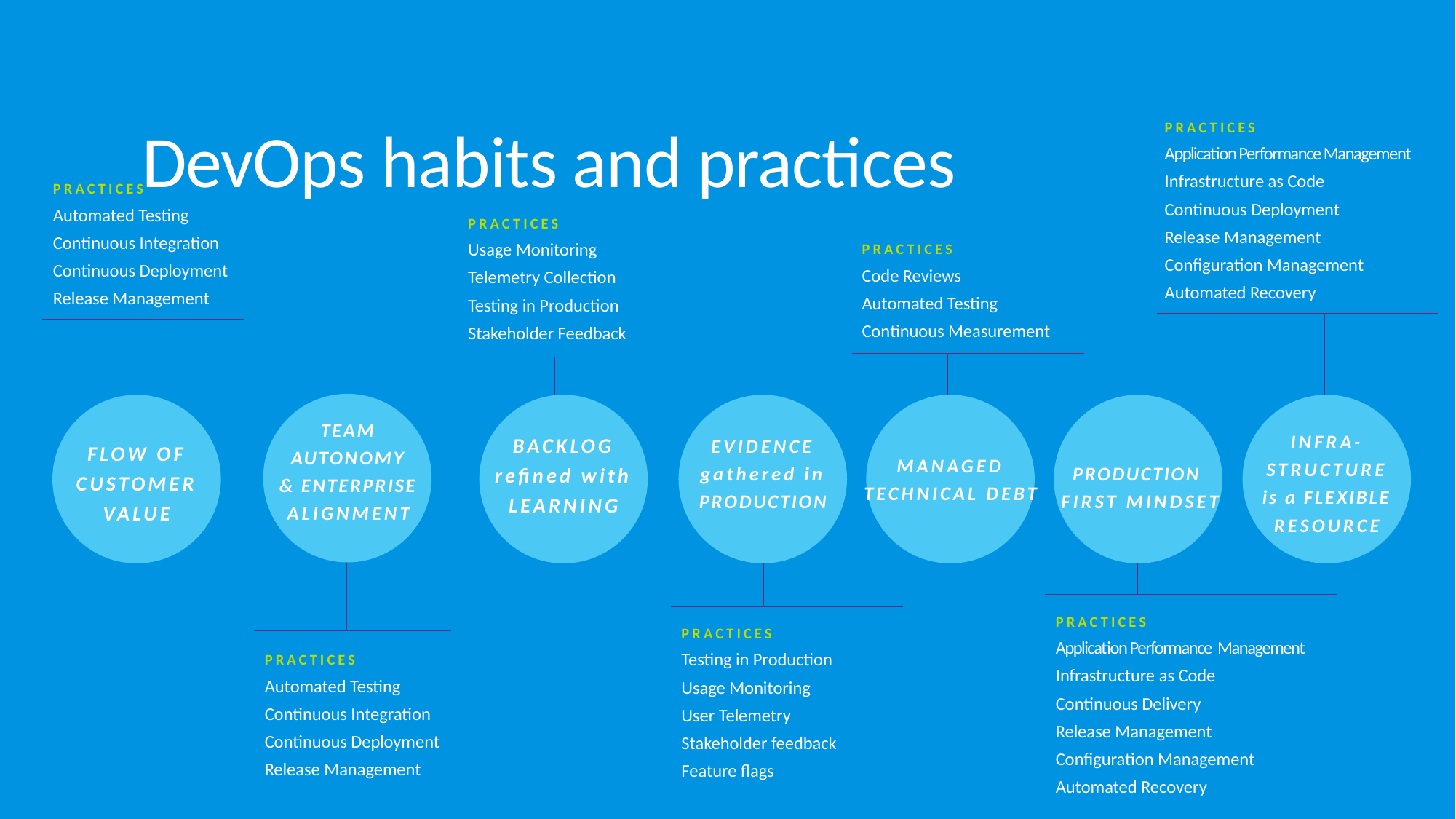

# DevOps habits and practices
PRACTICES
Application Performance Management
Infrastructure as Code
Continuous Deployment
Release Management
Configuration Management
Automated Recovery
PRACTICES
Automated Testing
Continuous Integration
Continuous Deployment
Release Management
PRACTICES
Usage Monitoring
Telemetry Collection
Testing in Production
Stakeholder Feedback
PRACTICES
Code Reviews
Automated Testing
Continuous Measurement
TEAM
AUTONOMY
& ENTERPRISE ALIGNMENT

EVIDENCE gathered in PRODUCTION

BACKLOG refined with LEARNING

FLOW OF CUSTOMER VALUE

MANAGED TECHNICAL DEBT

PRODUCTION
 FIRST MINDSET

INFRA-STRUCTURE
is a FLEXIBLE RESOURCE
PRACTICES
Application Performance  Management
Infrastructure as Code
Continuous Delivery
Release Management
Configuration Management
Automated Recovery
PRACTICES
Testing in Production
Usage Monitoring
User Telemetry
Stakeholder feedback
Feature flags
PRACTICES
Automated Testing
Continuous Integration
Continuous Deployment
Release Management